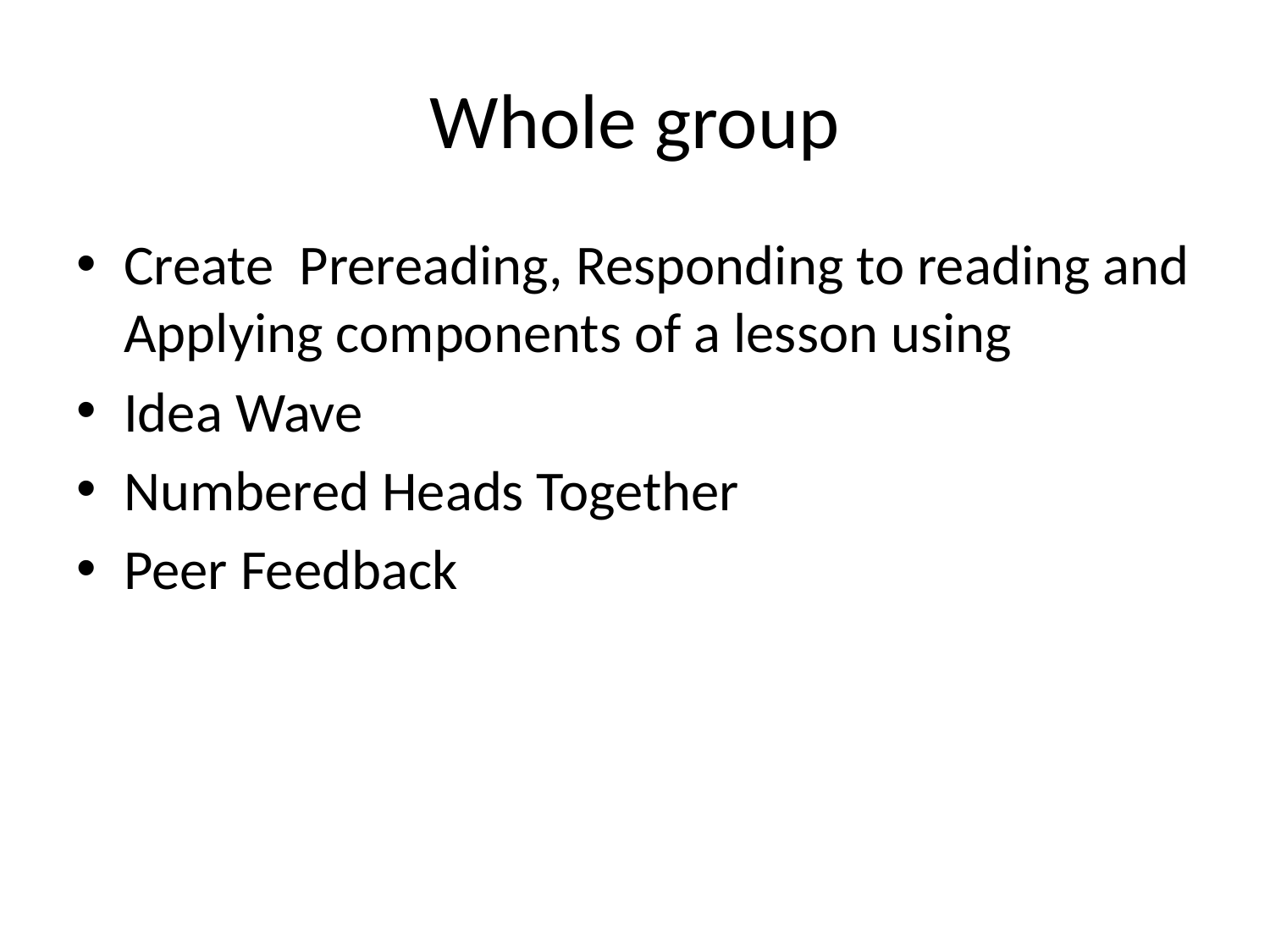

# Whole group
Create  Prereading, Responding to reading and Applying components of a lesson using
Idea Wave
Numbered Heads Together
Peer Feedback